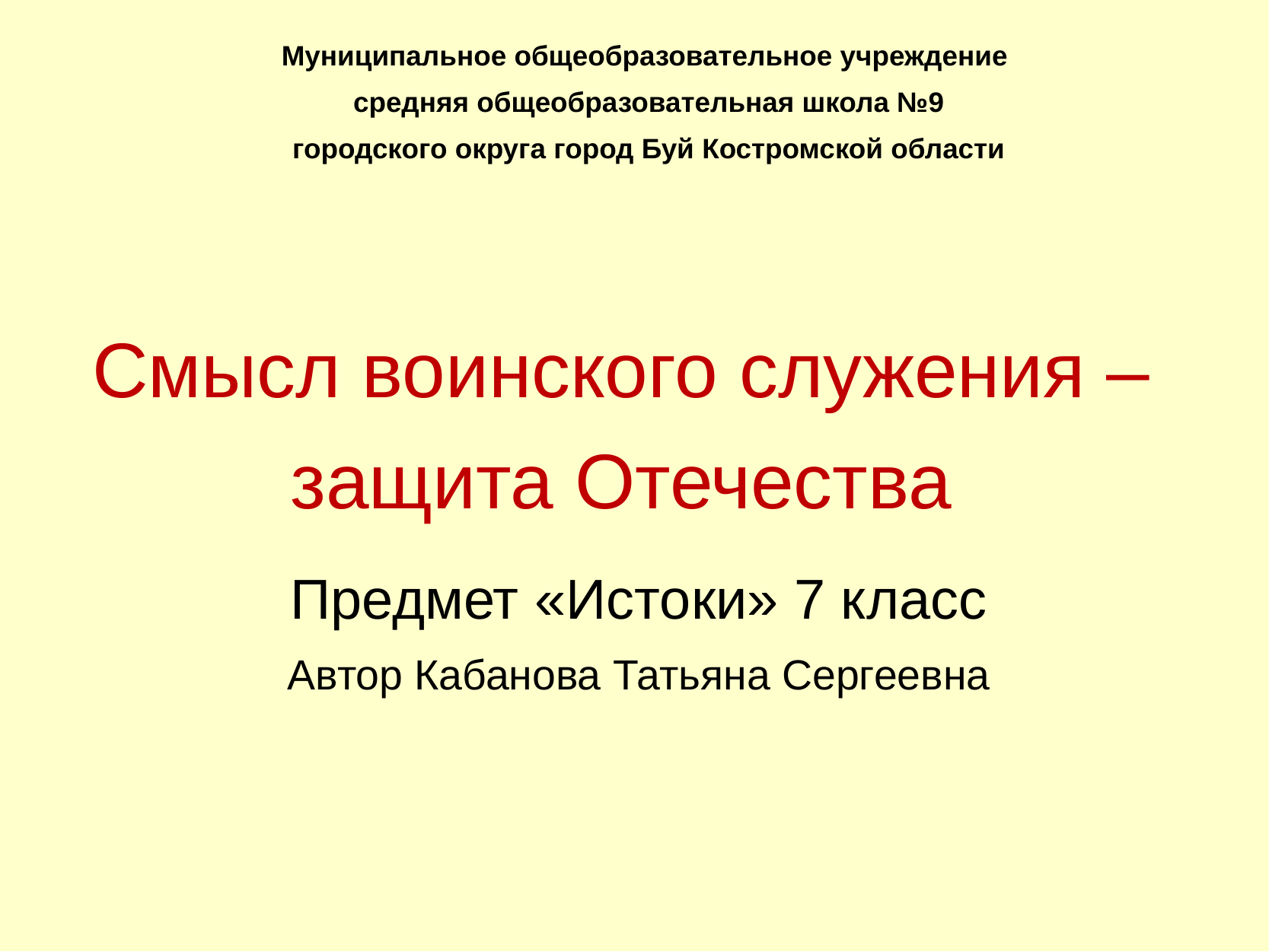

Муниципальное общеобразовательное учреждение
средняя общеобразовательная школа №9
городского округа город Буй Костромской области
# Смысл воинского служения – защита Отечества
Предмет «Истоки» 7 класс
Автор Кабанова Татьяна Сергеевна